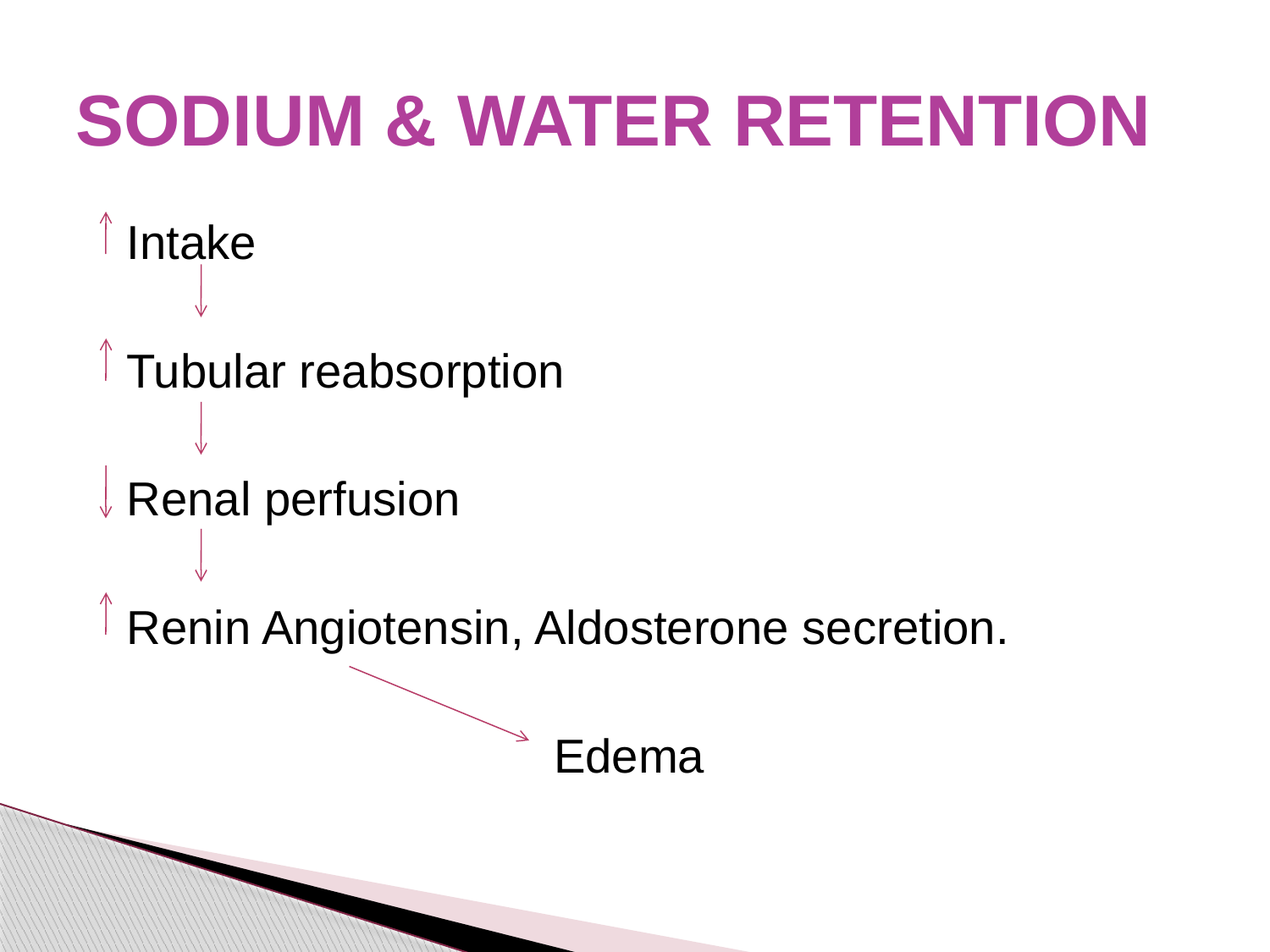

# SODIUM & WATER RETENTION
	Intake

	Tubular reabsorption

	Renal perfusion

	Renin Angiotensin, Aldosterone secretion.

Edema